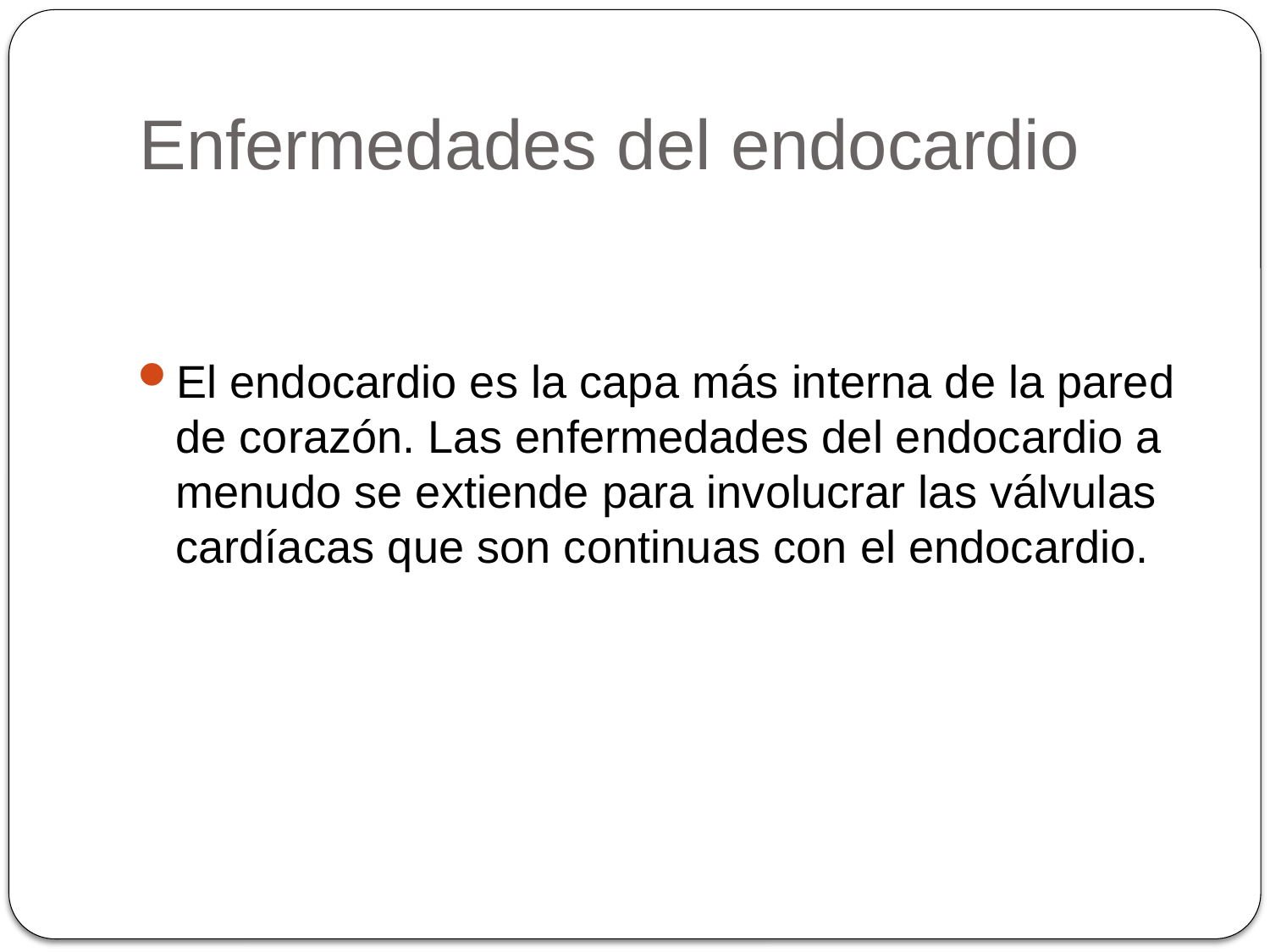

# Enfermedades del endocardio
El endocardio es la capa más interna de la pared de corazón. Las enfermedades del endocardio a menudo se extiende para involucrar las válvulas cardíacas que son continuas con el endocardio.